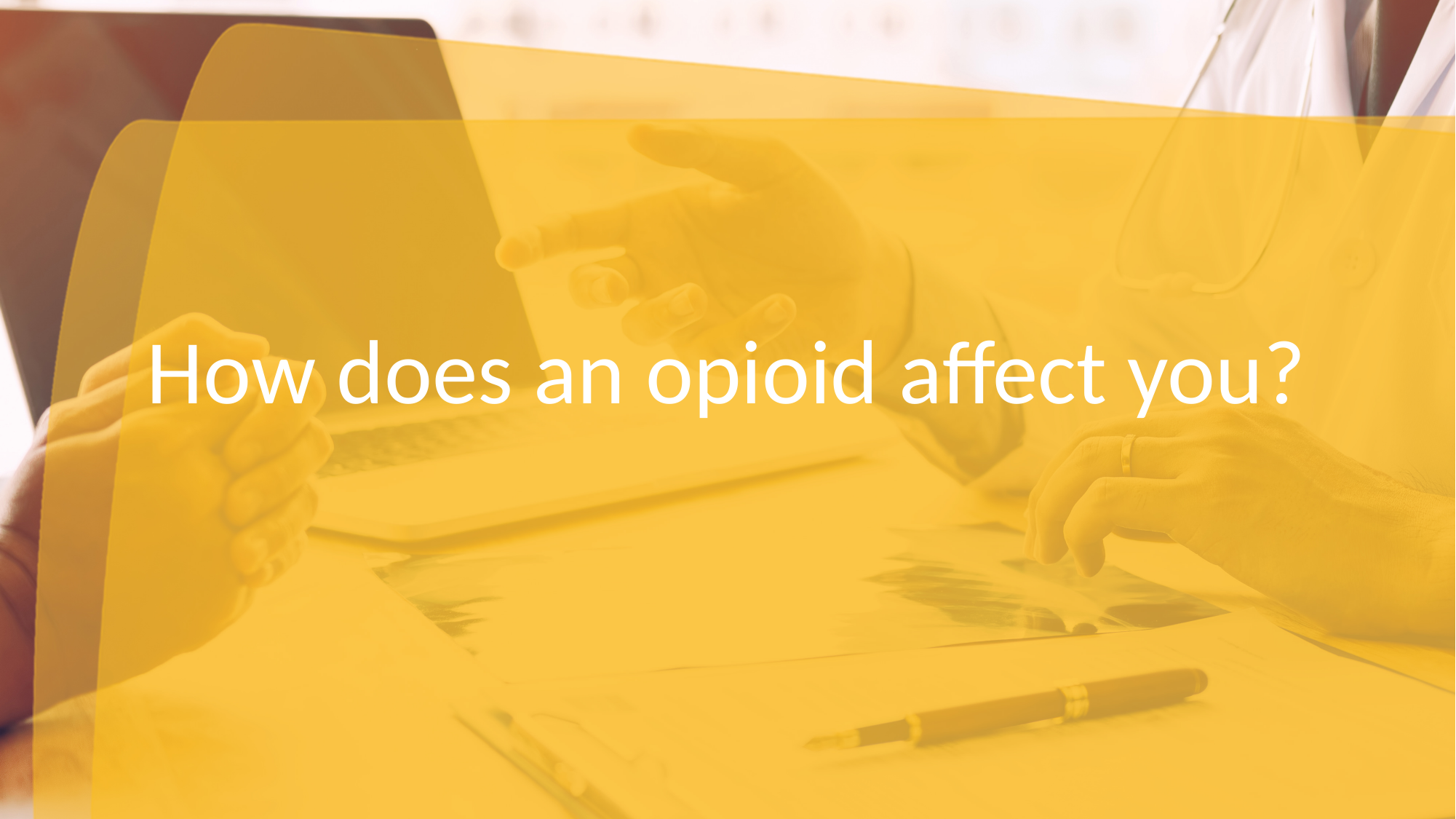

# How does an opioid affect you?